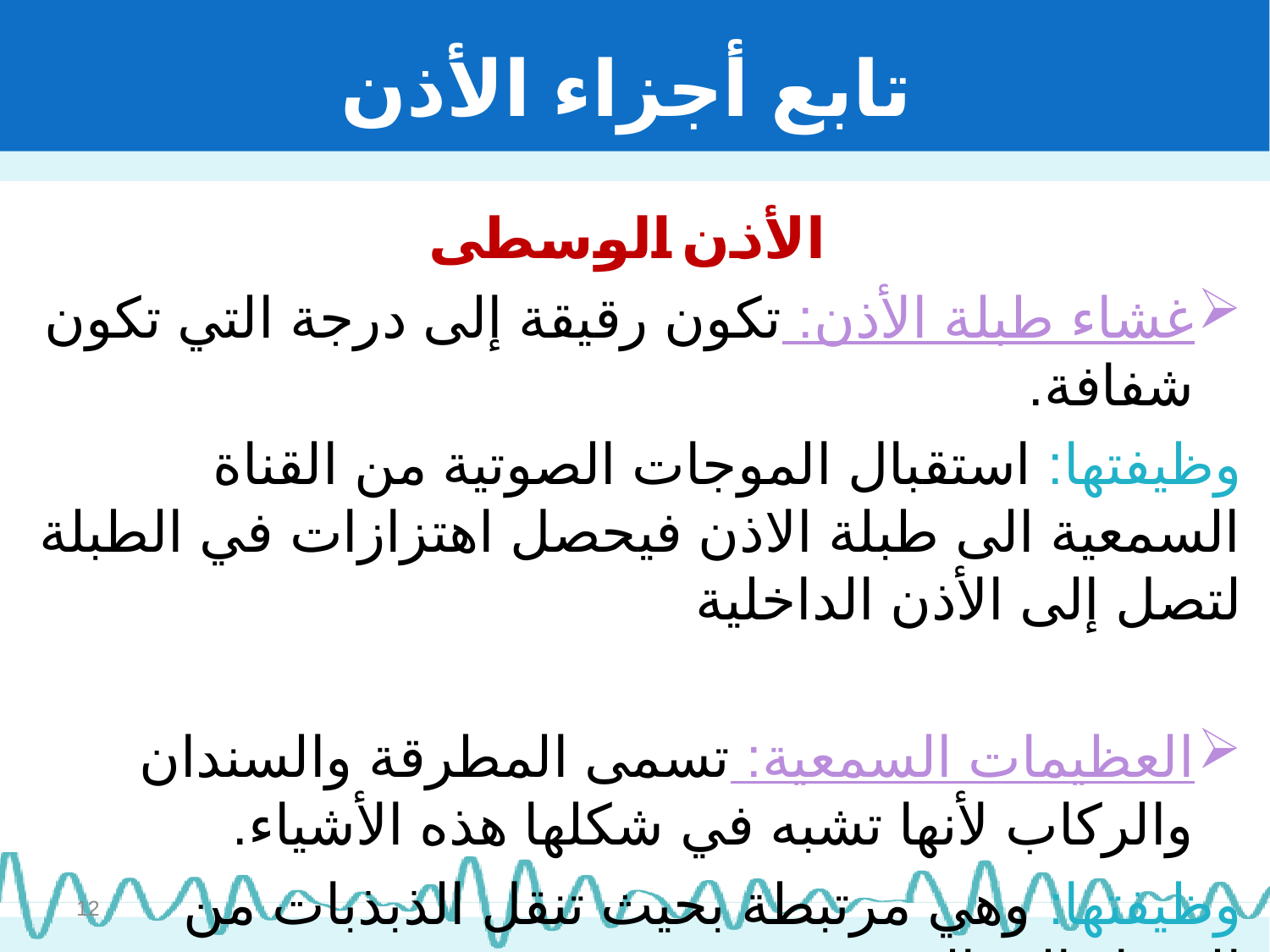

# تابع أجزاء الأذن
 الأذن الوسطى
غشاء طبلة الأذن: تكون رقيقة إلى درجة التي تكون شفافة.
وظيفتها: استقبال الموجات الصوتية من القناة السمعية الى طبلة الاذن فيحصل اهتزازات في الطبلة لتصل إلى الأذن الداخلية

العظيمات السمعية: تسمى المطرقة والسندان والركاب لأنها تشبه في شكلها هذه الأشياء.
وظيفتها: وهي مرتبطة بحيث تنقل الذبذبات من الغشاء إلى القوقعة.
12